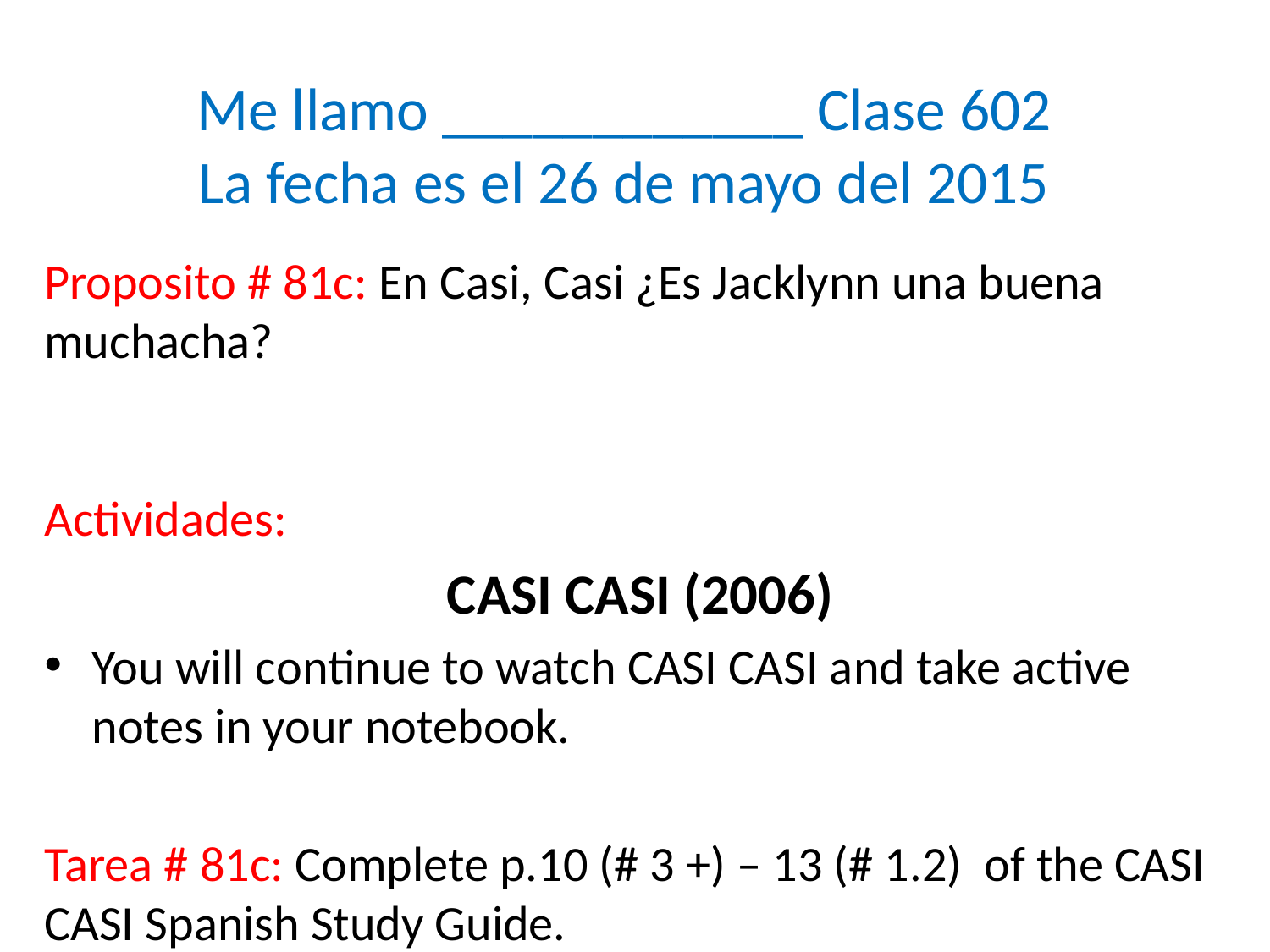

# Me llamo ____________ Clase 602 La fecha es el 26 de mayo del 2015
Proposito # 81c: En Casi, Casi ¿Es Jacklynn una buena muchacha?                                                                                                                                                                                                                                                                                                    Actividades:
CASI CASI (2006)
You will continue to watch CASI CASI and take active notes in your notebook.

Tarea # 81c: Complete p.10 (# 3 +) – 13 (# 1.2)  of the CASI CASI Spanish Study Guide.